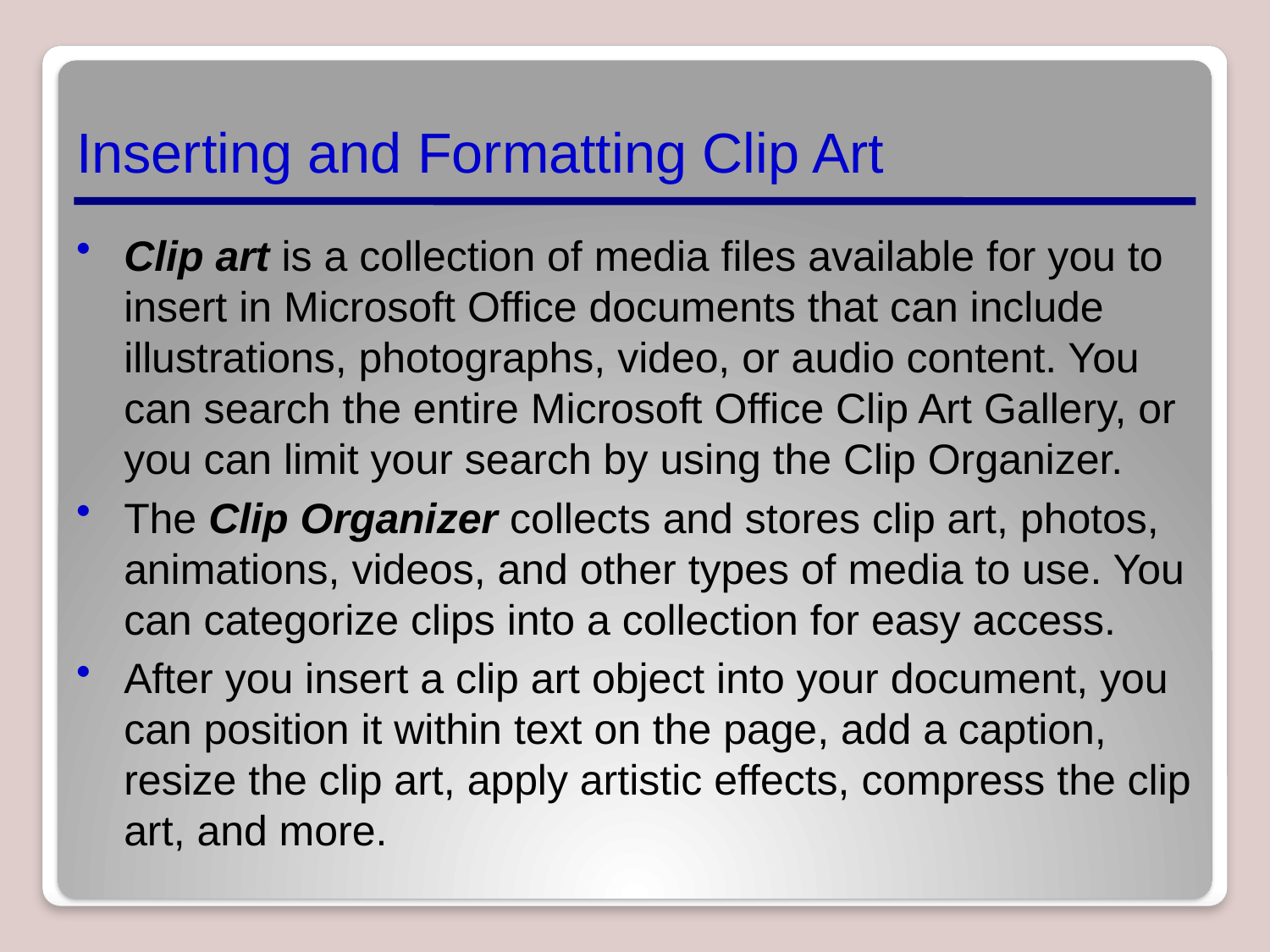

# Inserting and Formatting Clip Art
Clip art is a collection of media files available for you to insert in Microsoft Office documents that can include illustrations, photographs, video, or audio content. You can search the entire Microsoft Office Clip Art Gallery, or you can limit your search by using the Clip Organizer.
The Clip Organizer collects and stores clip art, photos, animations, videos, and other types of media to use. You can categorize clips into a collection for easy access.
After you insert a clip art object into your document, you can position it within text on the page, add a caption, resize the clip art, apply artistic effects, compress the clip art, and more.